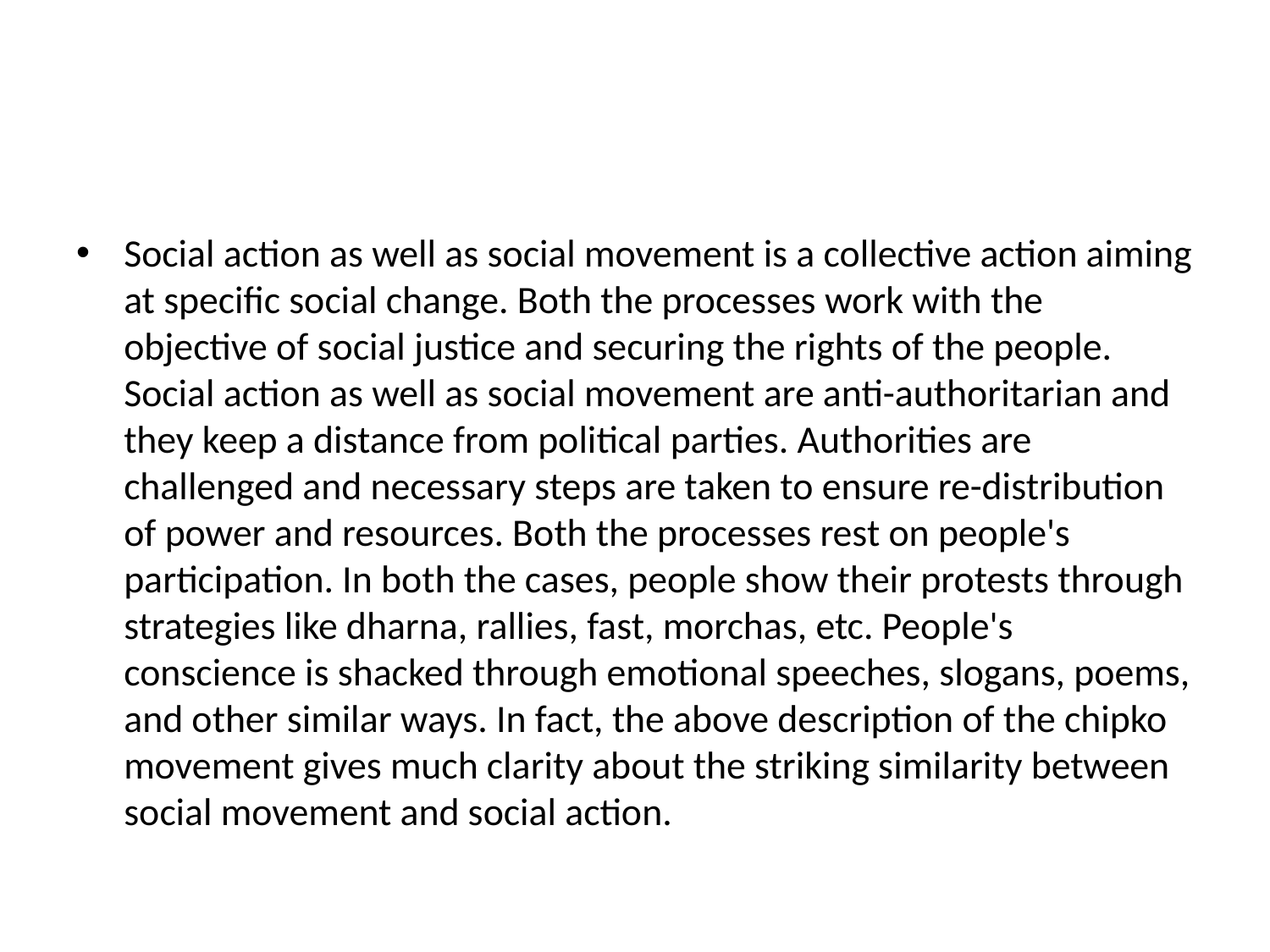

#
Social action as well as social movement is a collective action aiming at specific social change. Both the processes work with the objective of social justice and securing the rights of the people. Social action as well as social movement are anti-authoritarian and they keep a distance from political parties. Authorities are challenged and necessary steps are taken to ensure re-distribution of power and resources. Both the processes rest on people's participation. In both the cases, people show their protests through strategies like dharna, rallies, fast, morchas, etc. People's conscience is shacked through emotional speeches, slogans, poems, and other similar ways. In fact, the above description of the chipko movement gives much clarity about the striking similarity between social movement and social action.